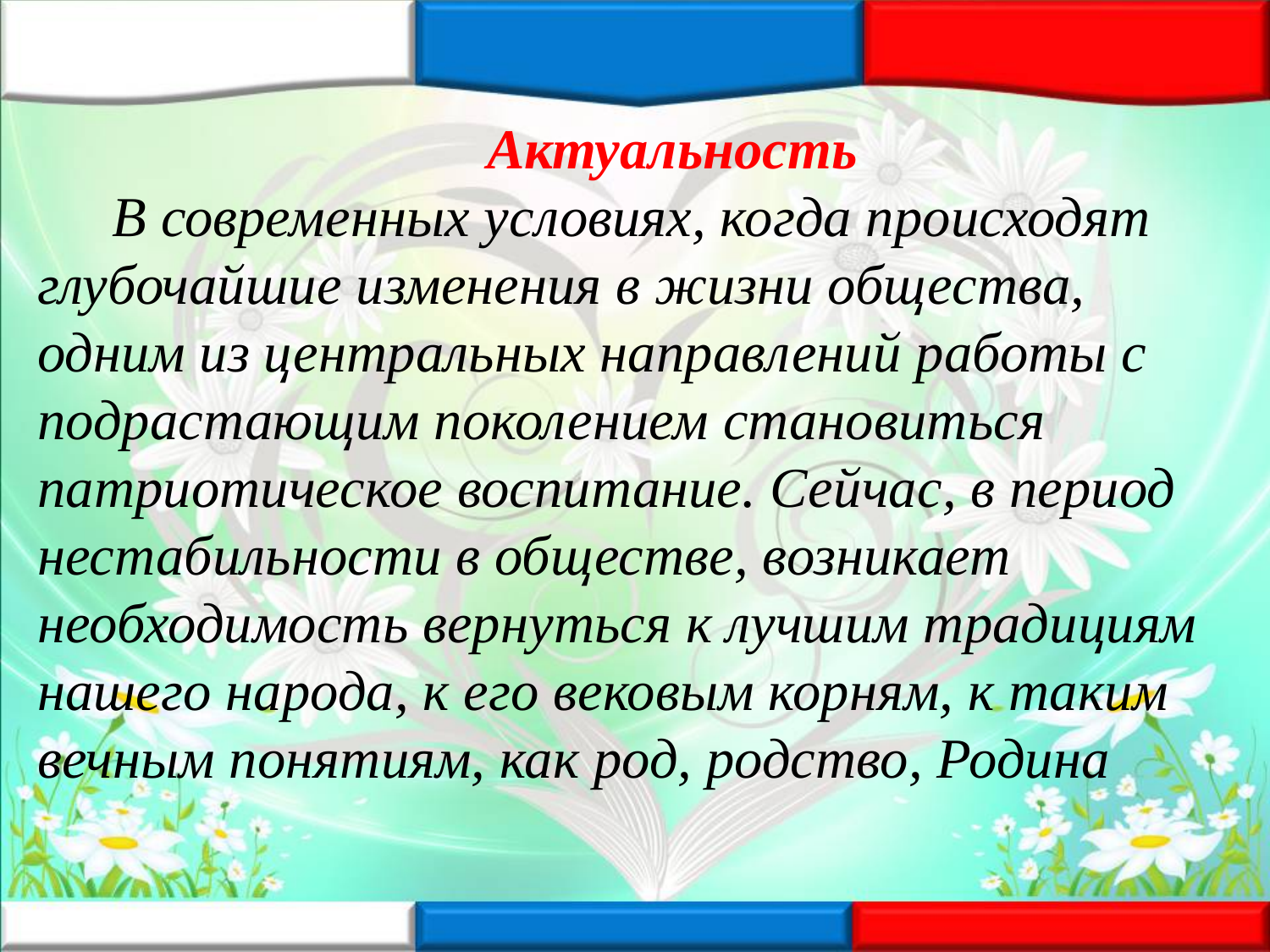

Актуальность
В современных условиях, когда происходят глубочайшие изменения в жизни общества, одним из центральных направлений работы с подрастающим поколением становиться патриотическое воспитание. Сейчас, в период нестабильности в обществе, возникает необходимость вернуться к лучшим традициям нашего народа, к его вековым корням, к таким вечным понятиям, как род, родство, Родина